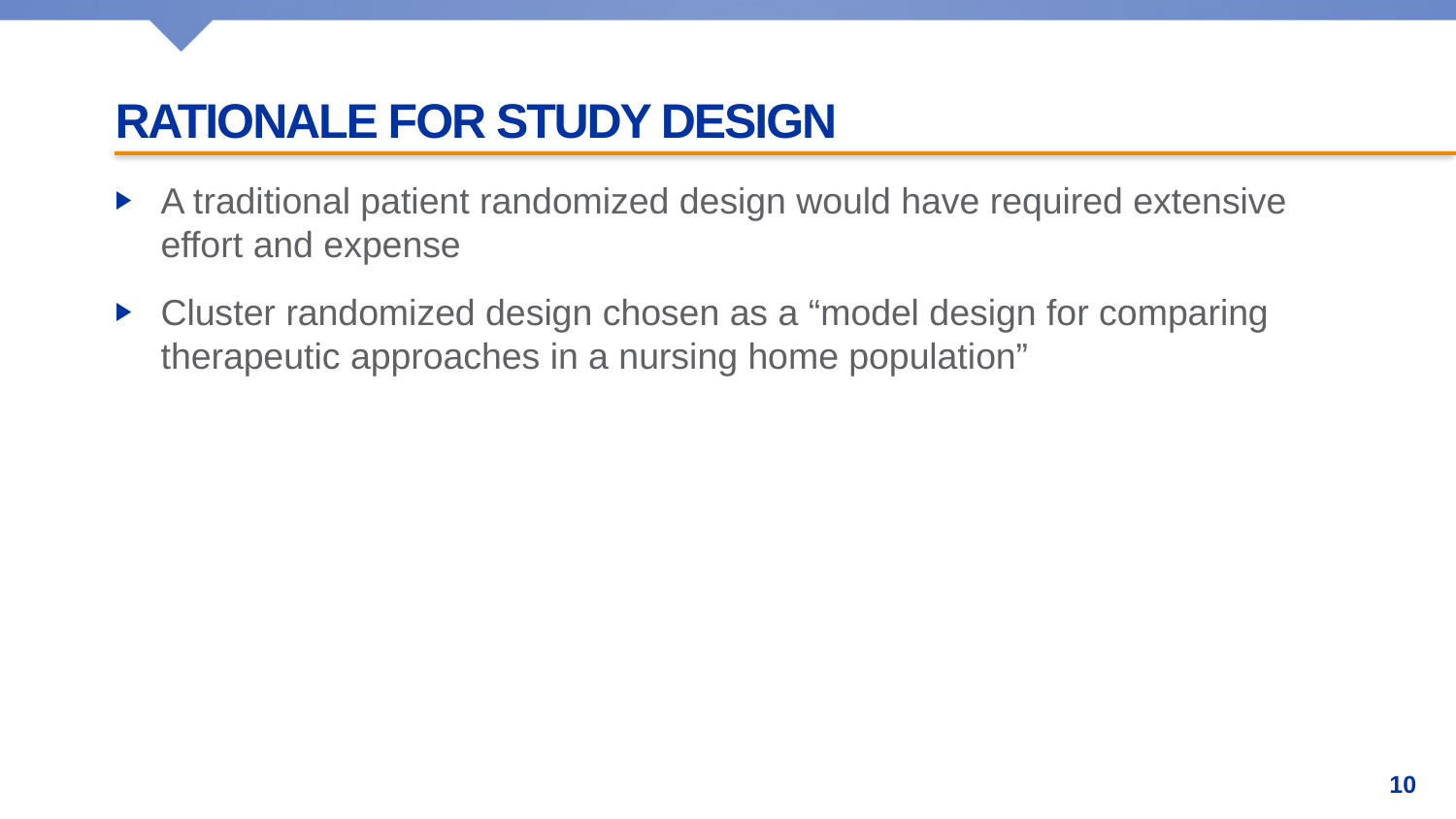

# Rationale for study design
A traditional patient randomized design would have required extensive effort and expense
Cluster randomized design chosen as a “model design for comparing therapeutic approaches in a nursing home population”
10